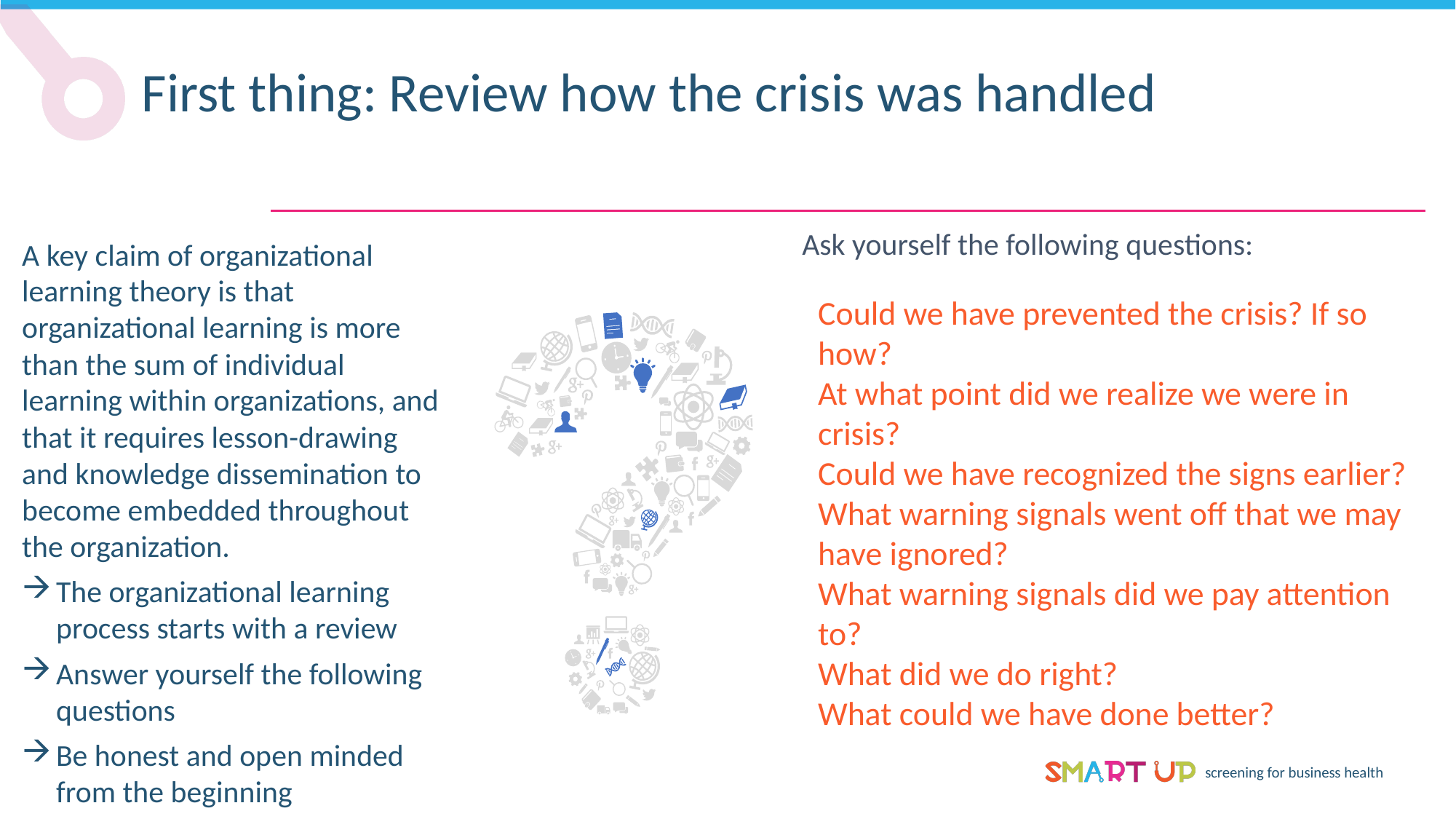

First thing: Review how the crisis was handled
Ask yourself the following questions:
A key claim of organizational learning theory is that organizational learning is more than the sum of individual learning within organizations, and that it requires lesson-drawing and knowledge dissemination to become embedded throughout the organization.
The organizational learning process starts with a review
Answer yourself the following questions
Be honest and open minded from the beginning
Could we have prevented the crisis? If so how?
At what point did we realize we were in crisis?
Could we have recognized the signs earlier?
What warning signals went off that we may have ignored?
What warning signals did we pay attention to?
What did we do right?
What could we have done better?